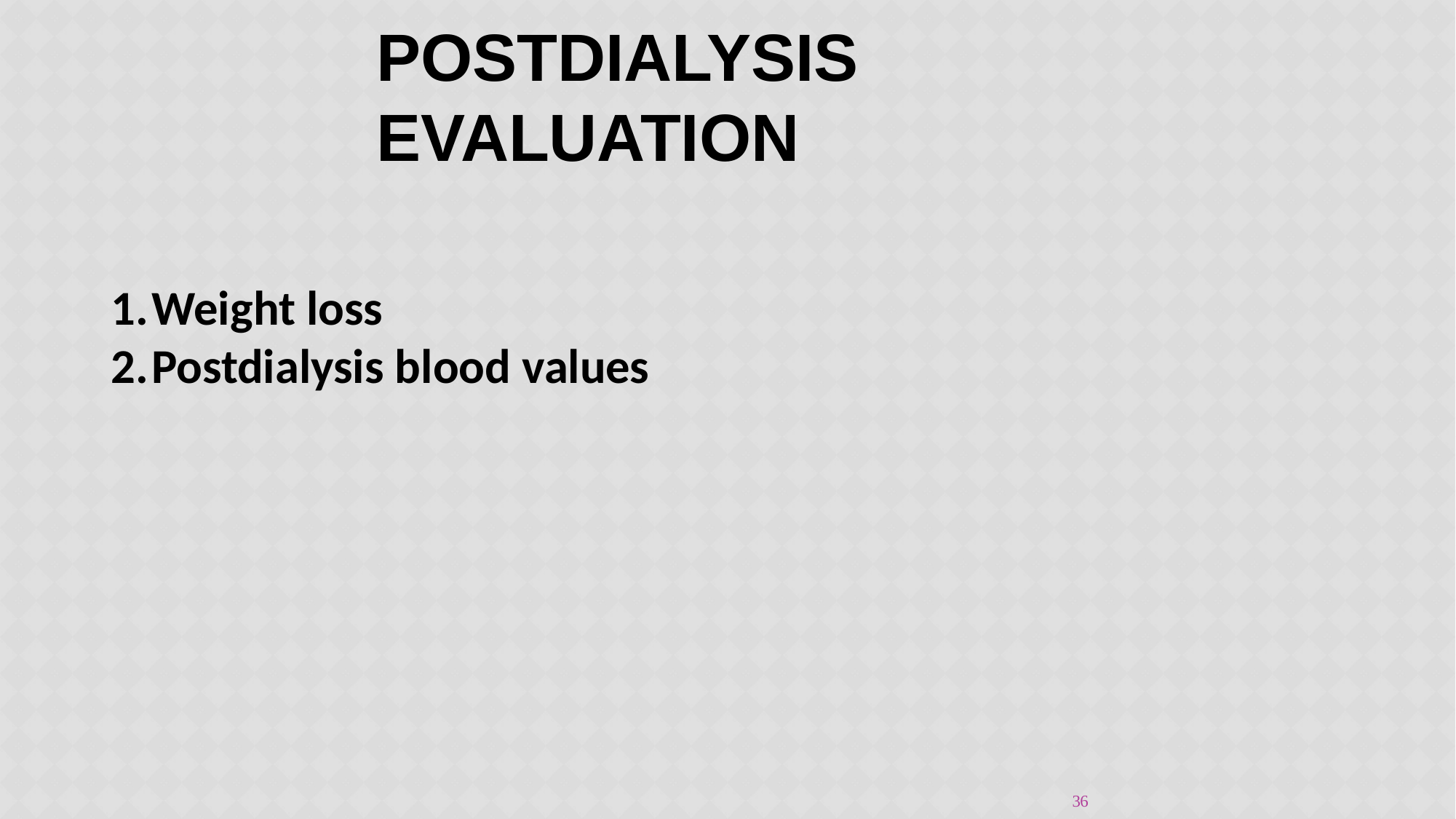

# Postdialysis evaluation
Weight loss
Postdialysis blood values
36